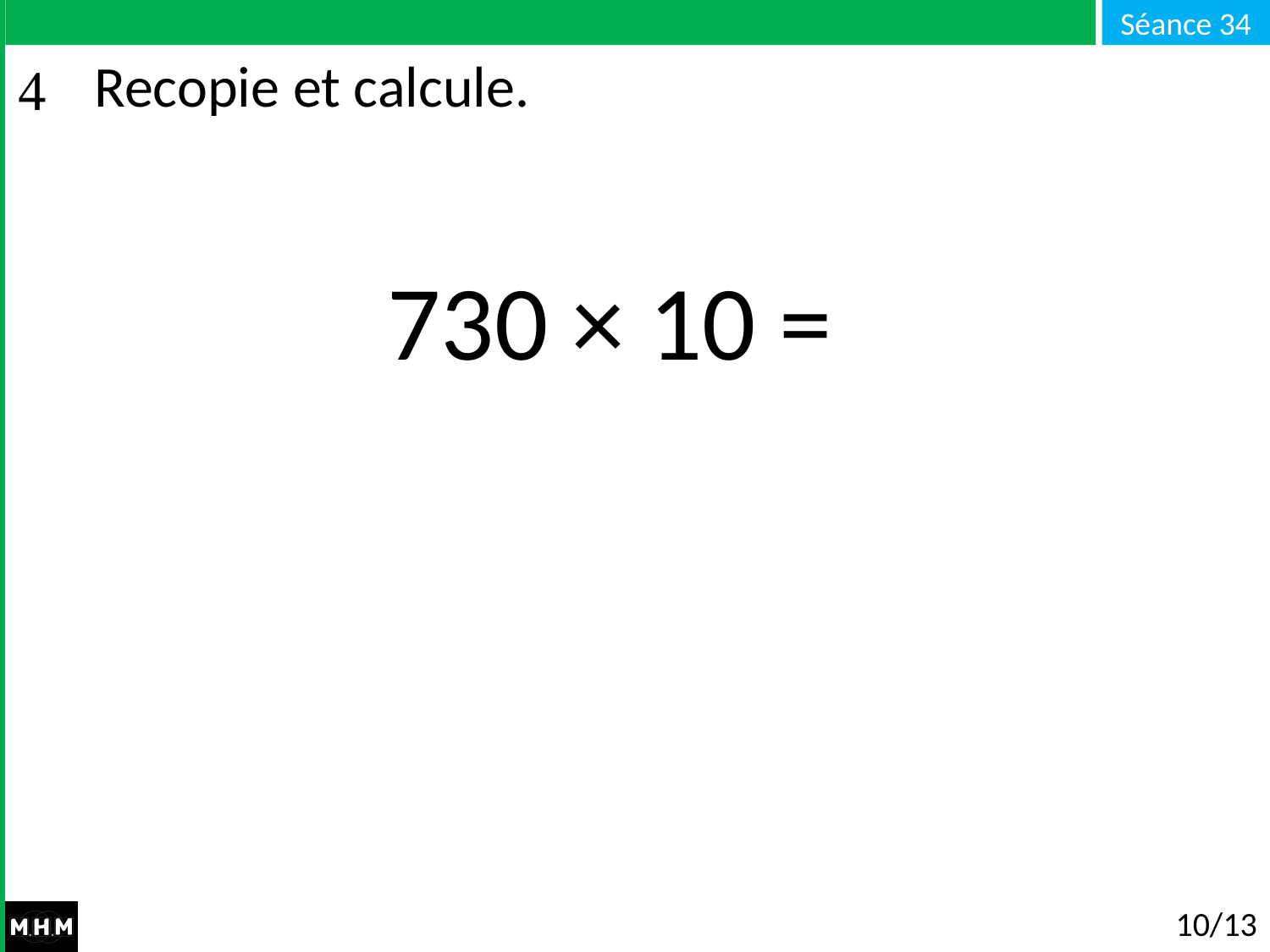

# Recopie et calcule.
730 × 10 =
10/13